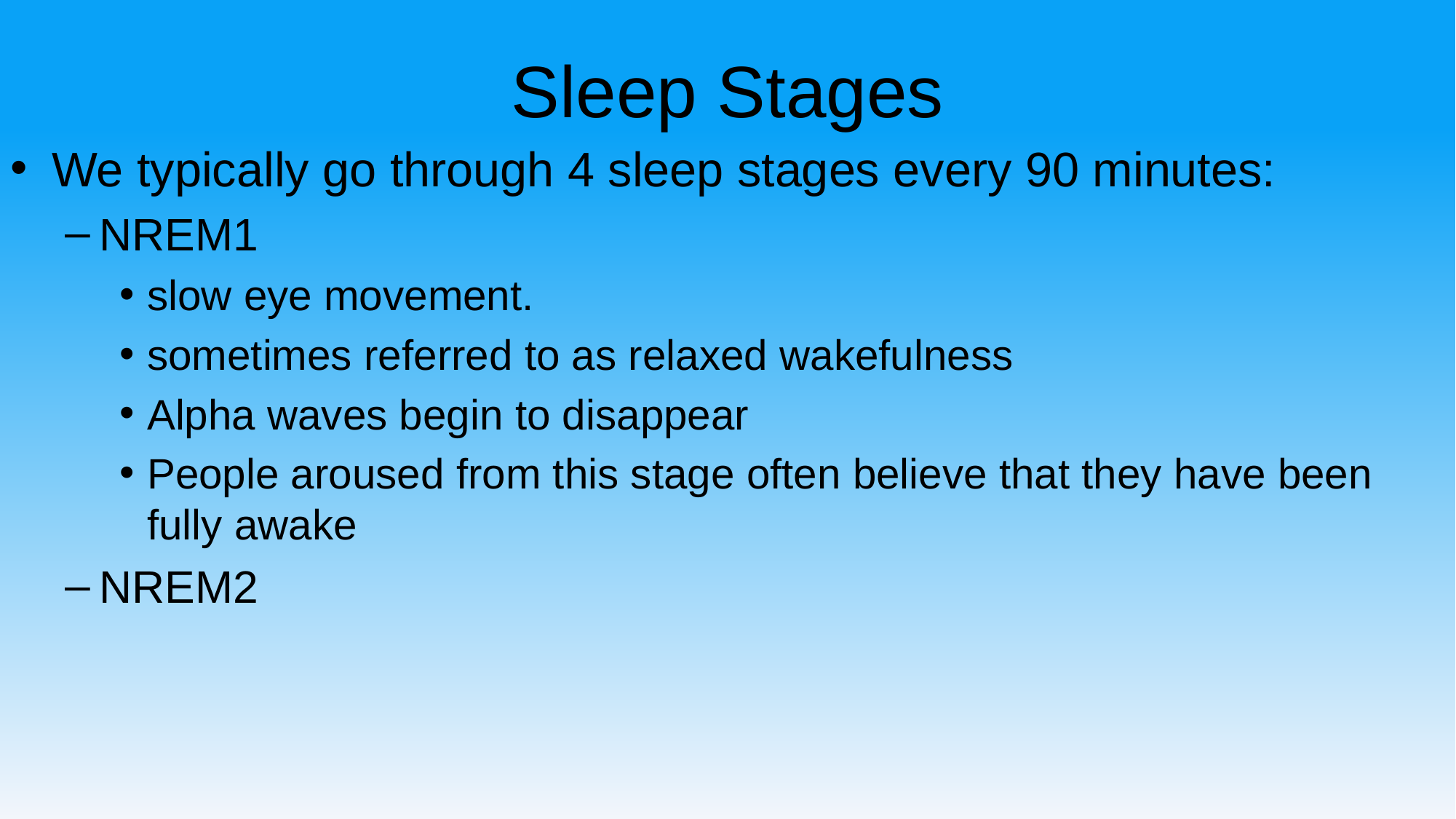

# Sleep Stages

We typically go through 4 sleep stages every 90 minutes:
NREM1
slow eye movement.
sometimes referred to as relaxed wakefulness
Alpha waves begin to disappear
People aroused from this stage often believe that they have been fully awake
NREM2